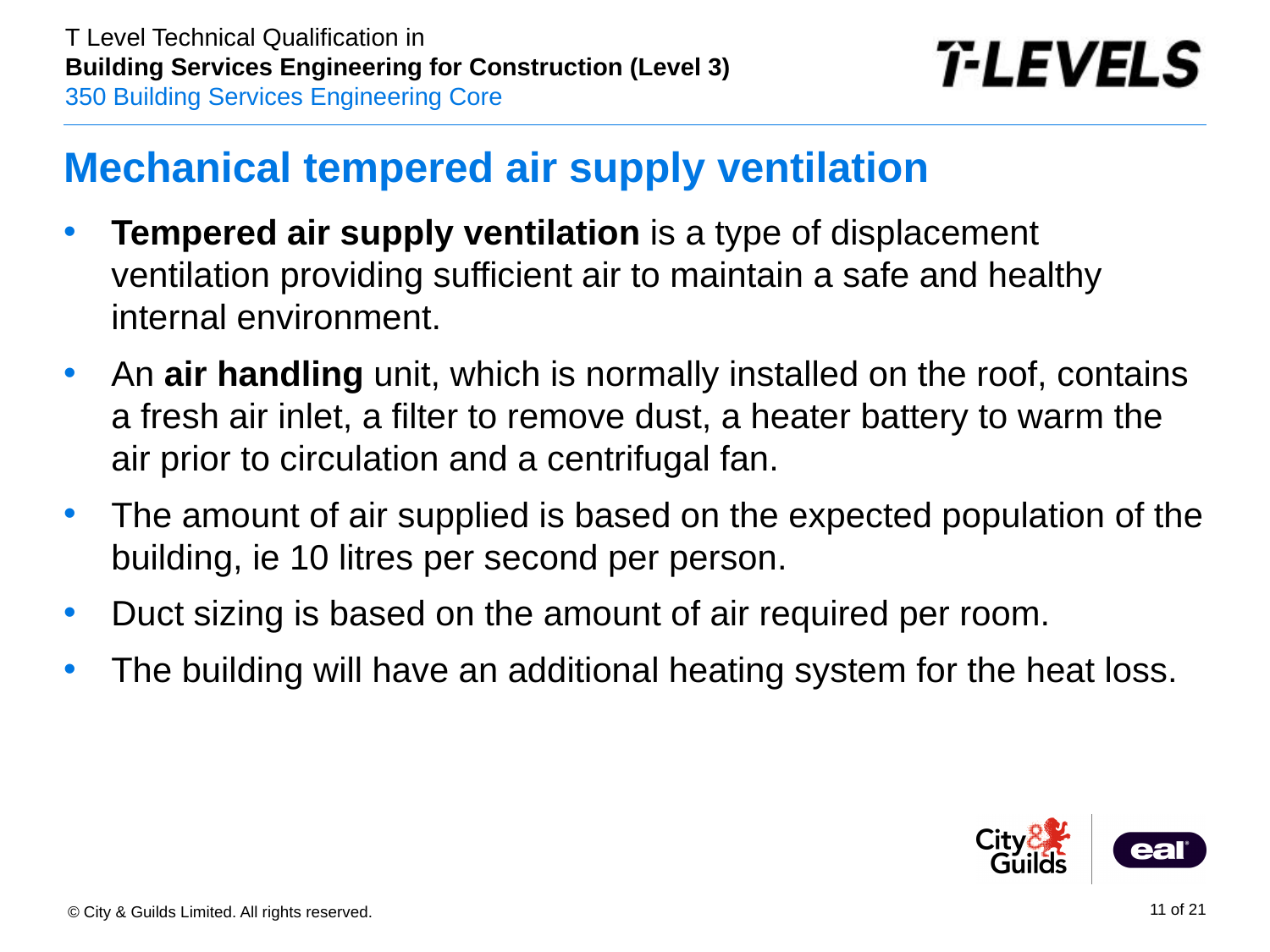

# Mechanical tempered air supply ventilation
Tempered air supply ventilation is a type of displacement ventilation providing sufficient air to maintain a safe and healthy internal environment.
An air handling unit, which is normally installed on the roof, contains a fresh air inlet, a filter to remove dust, a heater battery to warm the air prior to circulation and a centrifugal fan.
The amount of air supplied is based on the expected population of the building, ie 10 litres per second per person.
Duct sizing is based on the amount of air required per room.
The building will have an additional heating system for the heat loss.